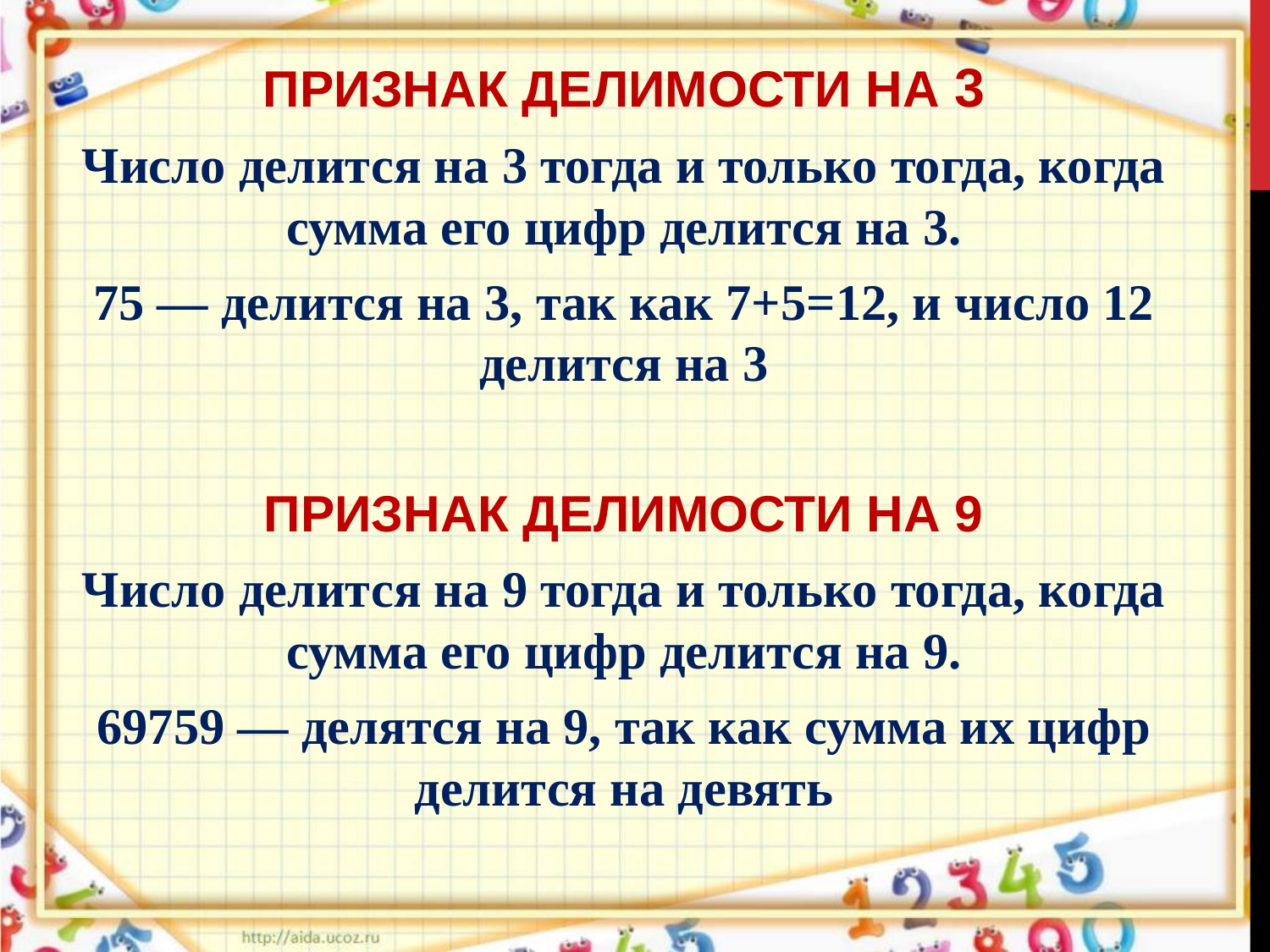

ПРИЗНАК ДЕЛИМОСТИ НА 3
Число делится на 3 тогда и только тогда, когда сумма его цифр делится на 3.
75 — делится на 3, так как 7+5=12, и число 12 делится на 3

ПРИЗНАК ДЕЛИМОСТИ НА 9
Число делится на 9 тогда и только тогда, когда сумма его цифр делится на 9.
69759 — делятся на 9, так как сумма их цифр делится на девять